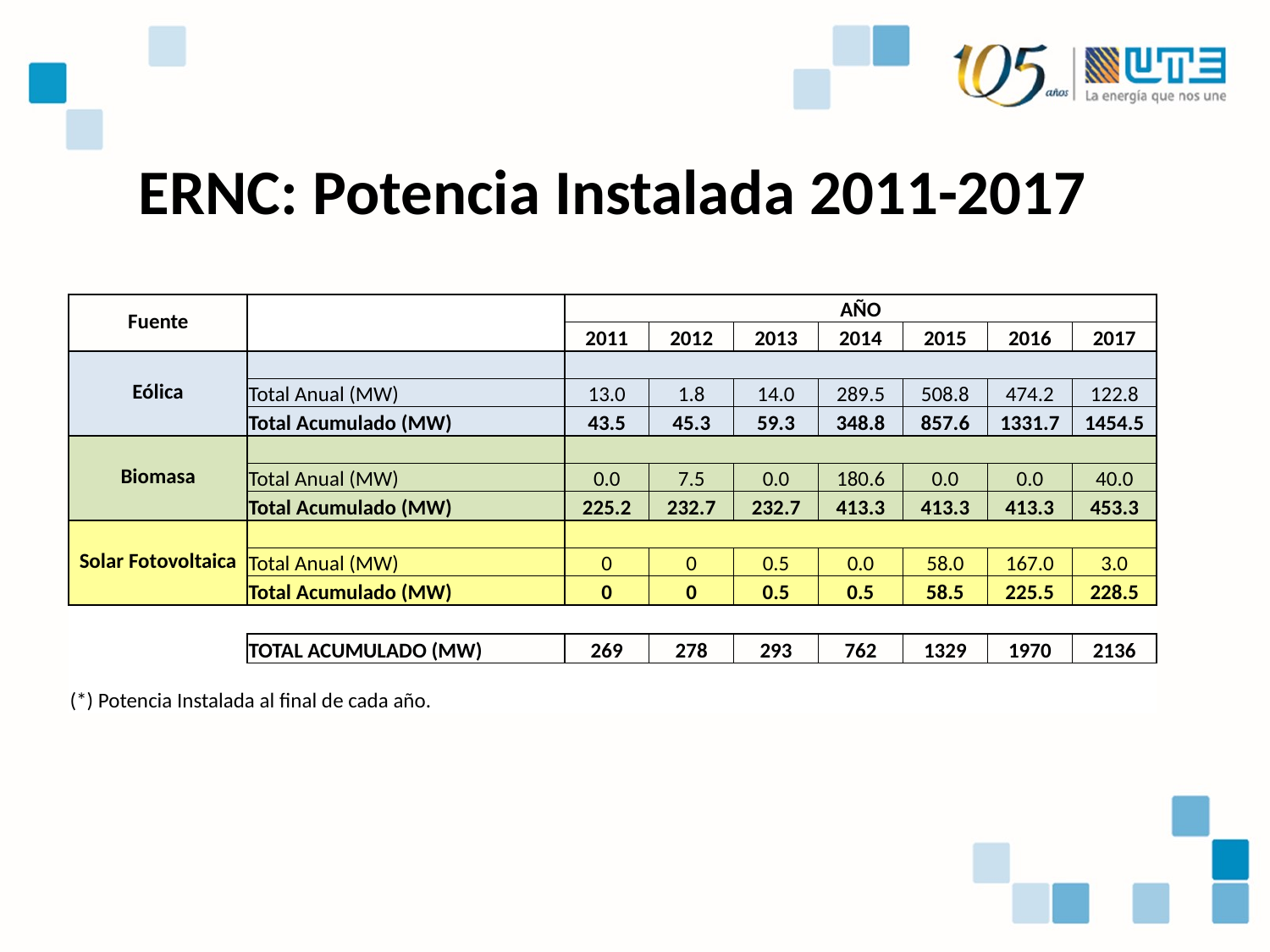

ERNC: Potencia Instalada 2011-2017
| Fuente |  | AÑO |  |  |  |  |  |  |
| --- | --- | --- | --- | --- | --- | --- | --- | --- |
|  |  | 2011 | 2012 | 2013 | 2014 | 2015 | 2016 | 2017 |
| Eólica |  |  |  |  |  |  |  |  |
|  | Total Anual (MW) | 13.0 | 1.8 | 14.0 | 289.5 | 508.8 | 474.2 | 122.8 |
|  | Total Acumulado (MW) | 43.5 | 45.3 | 59.3 | 348.8 | 857.6 | 1331.7 | 1454.5 |
| Biomasa |  |  |  |  |  |  |  |  |
|  | Total Anual (MW) | 0.0 | 7.5 | 0.0 | 180.6 | 0.0 | 0.0 | 40.0 |
|  | Total Acumulado (MW) | 225.2 | 232.7 | 232.7 | 413.3 | 413.3 | 413.3 | 453.3 |
| Solar Fotovoltaica |  |  |  |  |  |  |  |  |
|  | Total Anual (MW) | 0 | 0 | 0.5 | 0.0 | 58.0 | 167.0 | 3.0 |
|  | Total Acumulado (MW) | 0 | 0 | 0.5 | 0.5 | 58.5 | 225.5 | 228.5 |
|  |  |  |  |  |  |  |  |  |
|  | TOTAL ACUMULADO (MW) | 269 | 278 | 293 | 762 | 1329 | 1970 | 2136 |
|  |  |  |  |  |  |  |  |  |
| (\*) Potencia Instalada al final de cada año. |  |  |  |  |  |  |  |  |